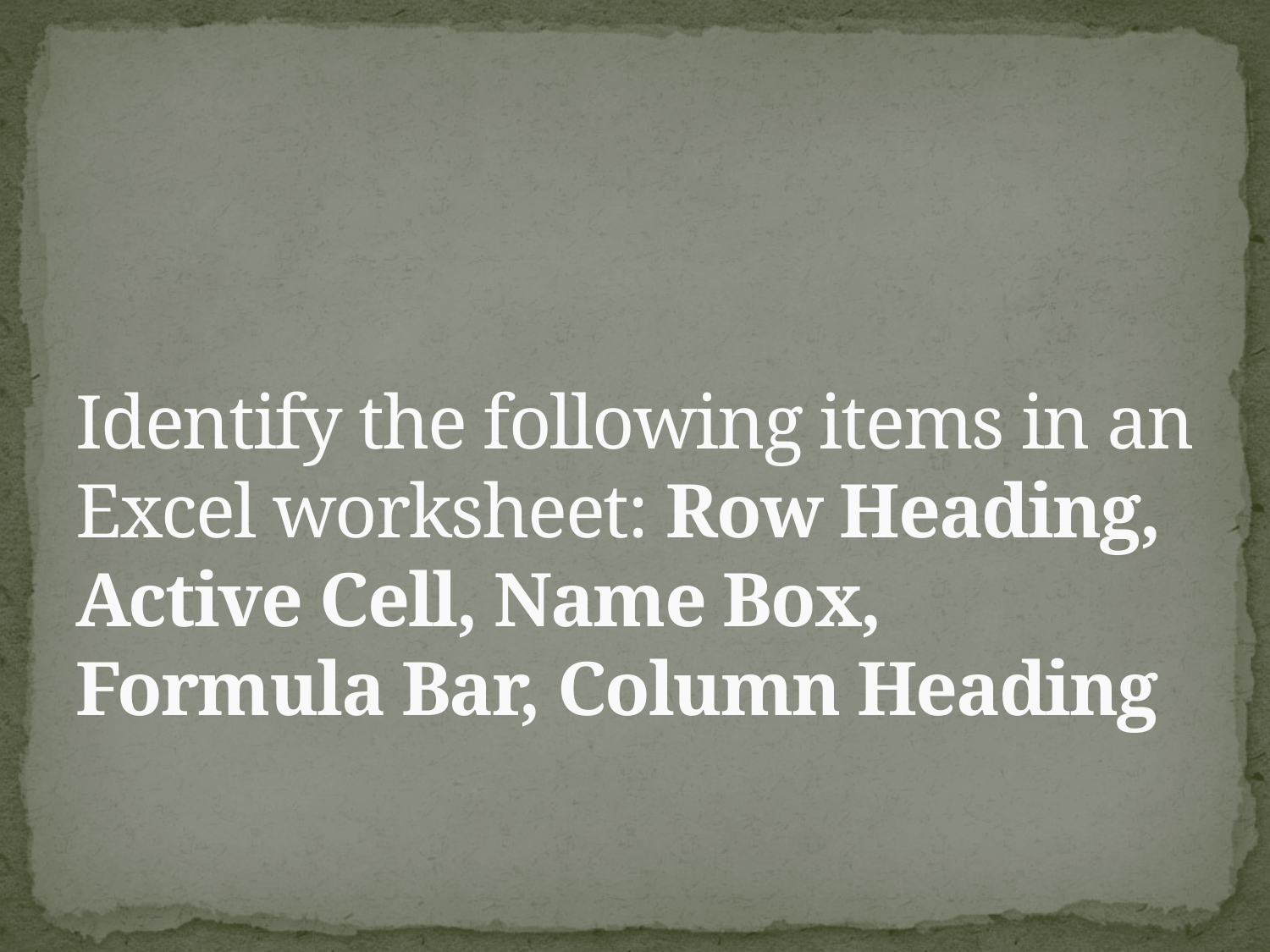

# Identify the following items in an Excel worksheet: Row Heading, Active Cell, Name Box, Formula Bar, Column Heading